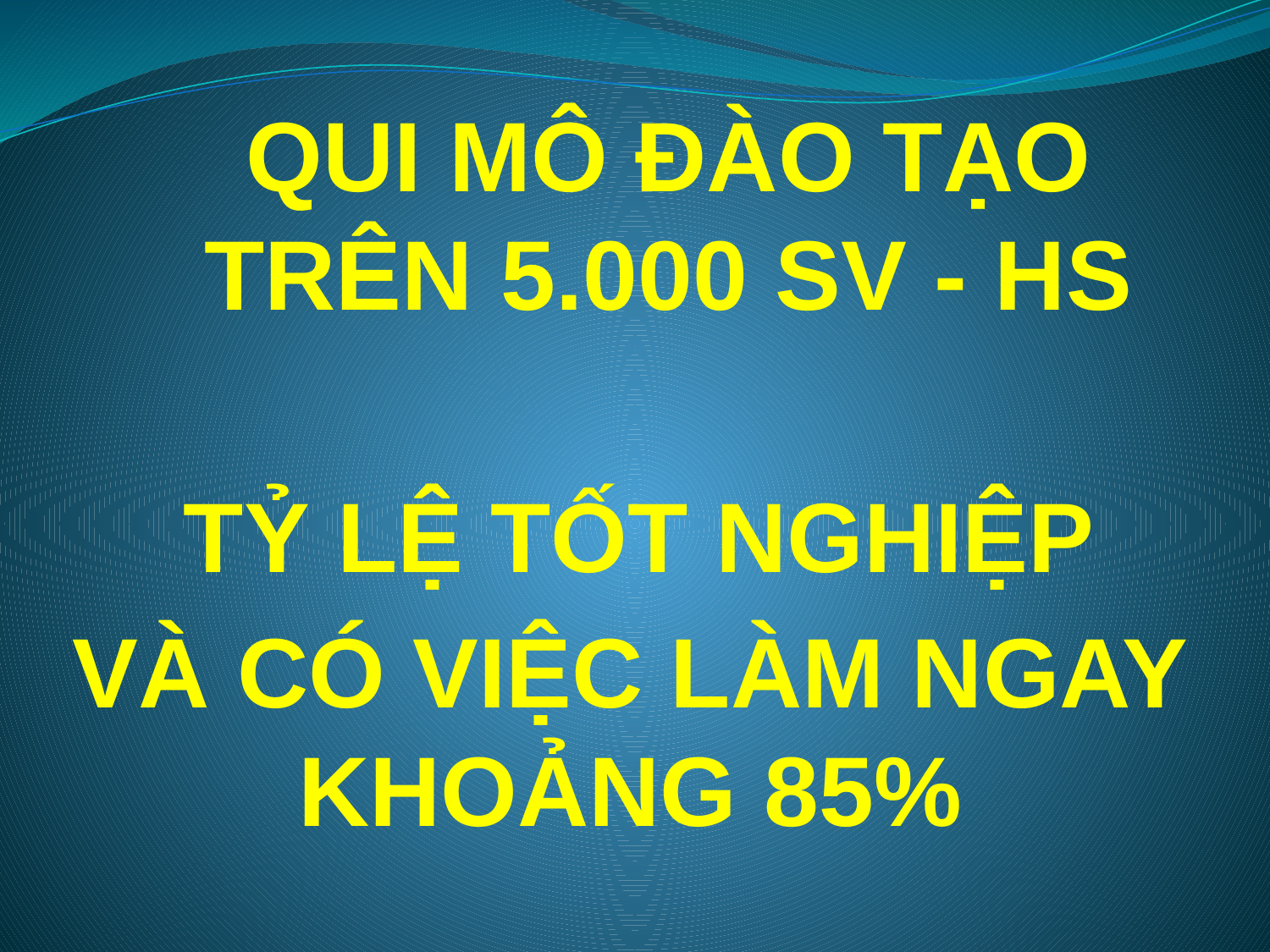

QUI MÔ ĐÀO TẠO
TRÊN 5.000 SV - HS
# TỶ LỆ TỐT NGHIỆP
VÀ CÓ VIỆC LÀM NGAY
KHOẢNG 85%